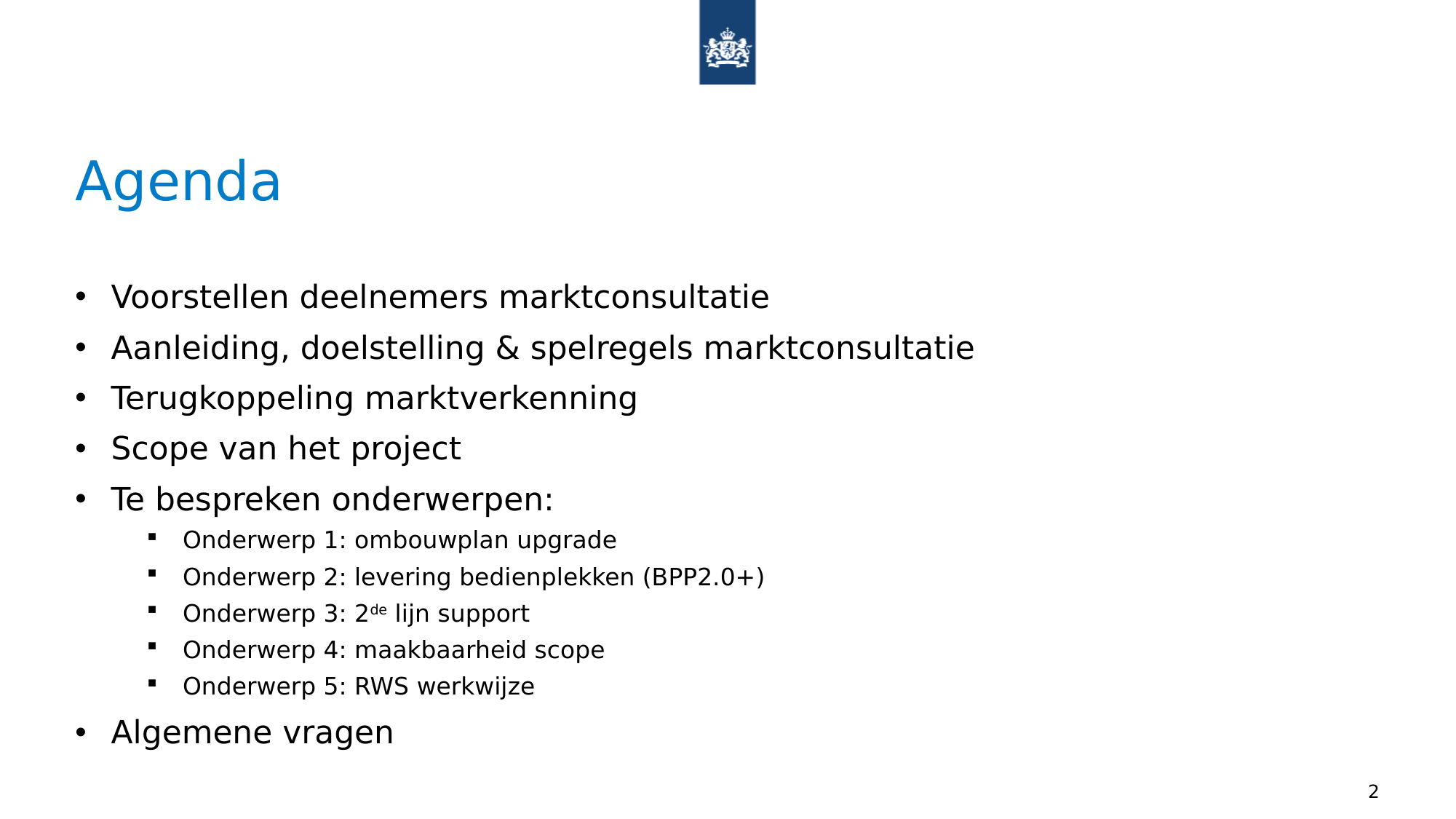

# Agenda
Voorstellen deelnemers marktconsultatie
Aanleiding, doelstelling & spelregels marktconsultatie
Terugkoppeling marktverkenning
Scope van het project
Te bespreken onderwerpen:
Onderwerp 1: ombouwplan upgrade
Onderwerp 2: levering bedienplekken (BPP2.0+)
Onderwerp 3: 2de lijn support
Onderwerp 4: maakbaarheid scope
Onderwerp 5: RWS werkwijze
Algemene vragen

2